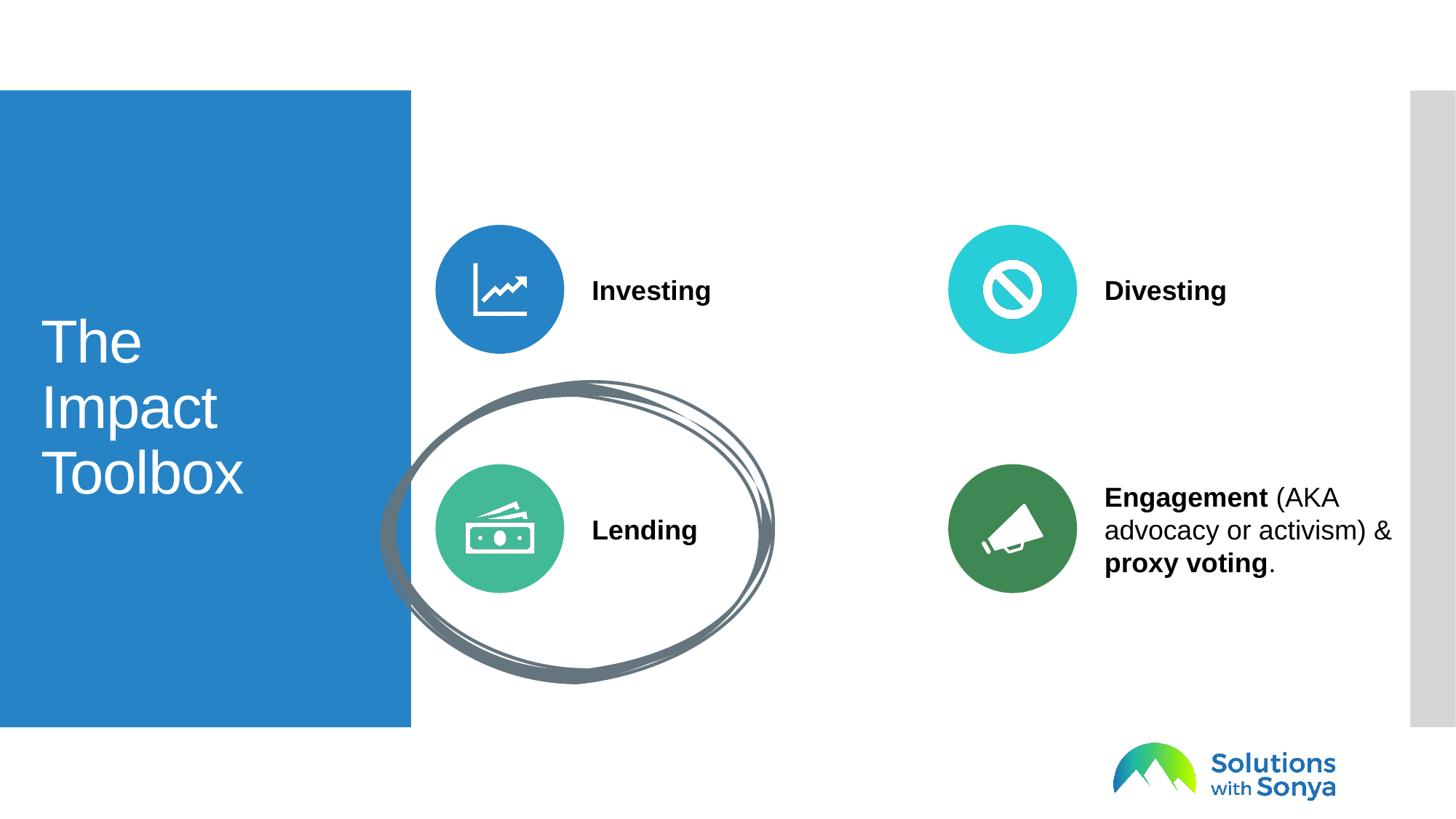

Investing
Divesting
Lending
Engagement (AKA advocacy or activism) & proxy voting.

# The Impact Toolbox